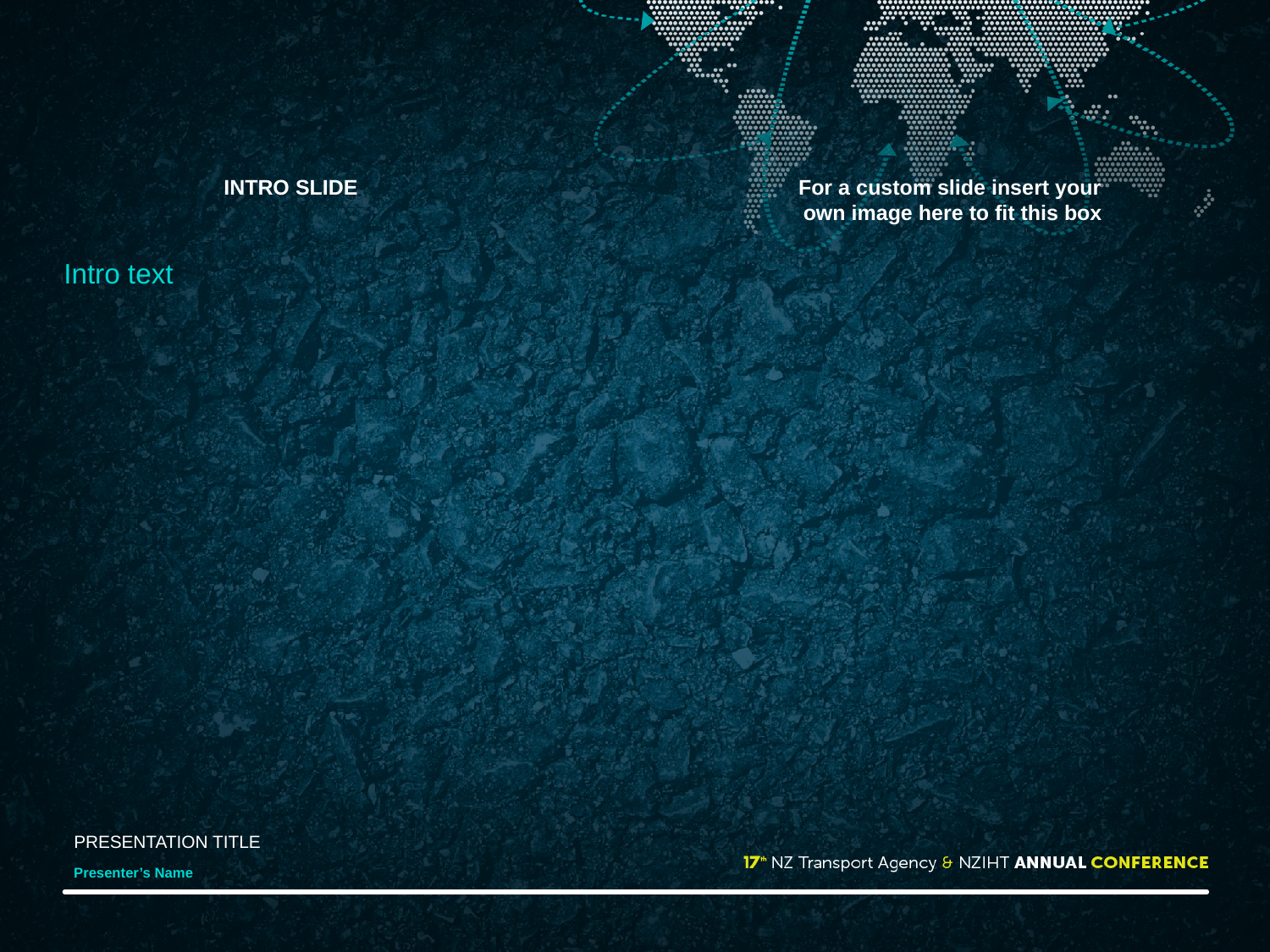

INTRO SLIDE
For a custom slide insert your
own image here to fit this box
Intro text

PRESENTATION TITLE
Presenter’s Name